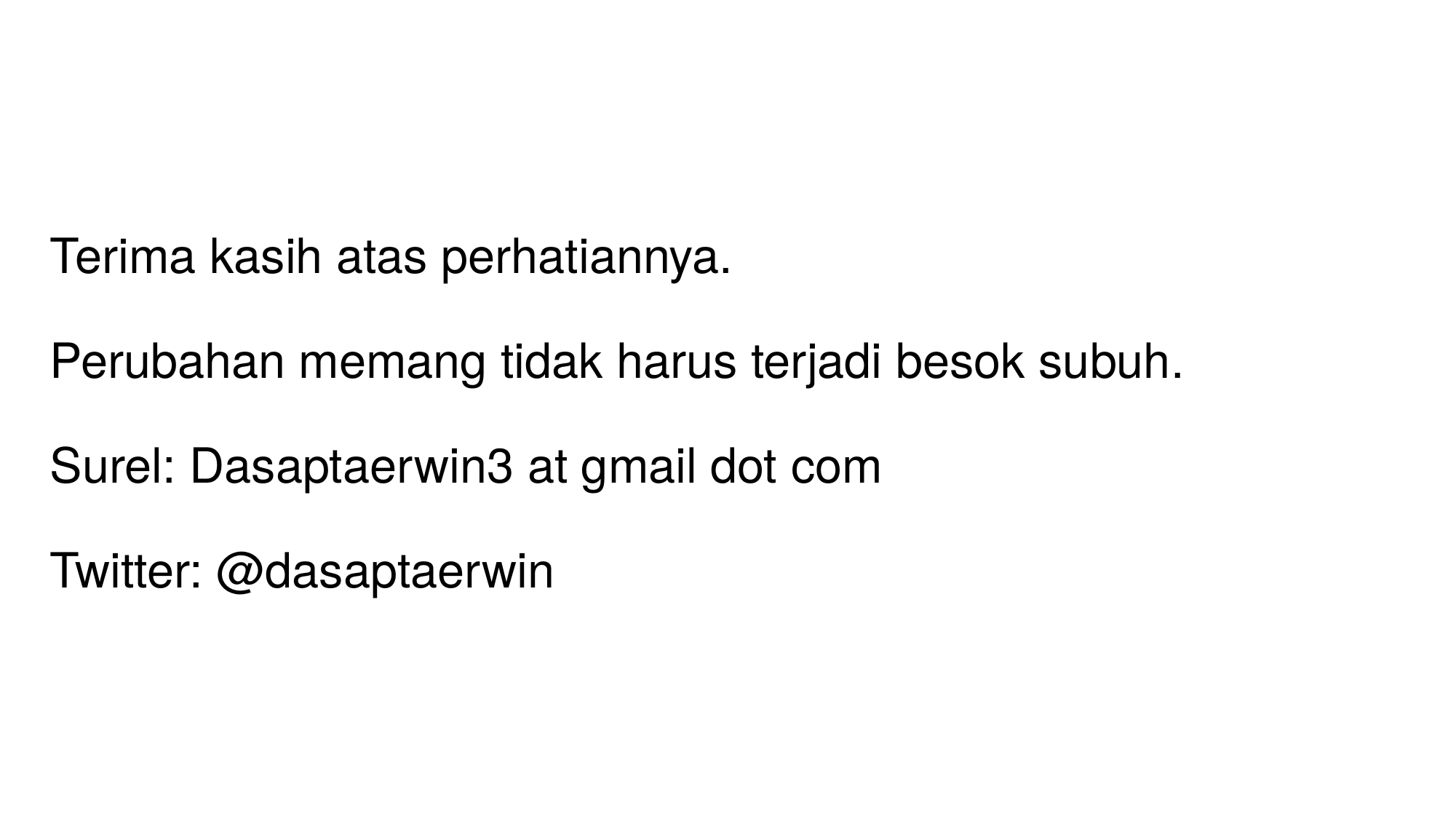

Terima kasih atas perhatiannya.

Perubahan memang tidak harus terjadi besok subuh.

Surel: Dasaptaerwin3 at gmail dot com

Twitter: @dasaptaerwin